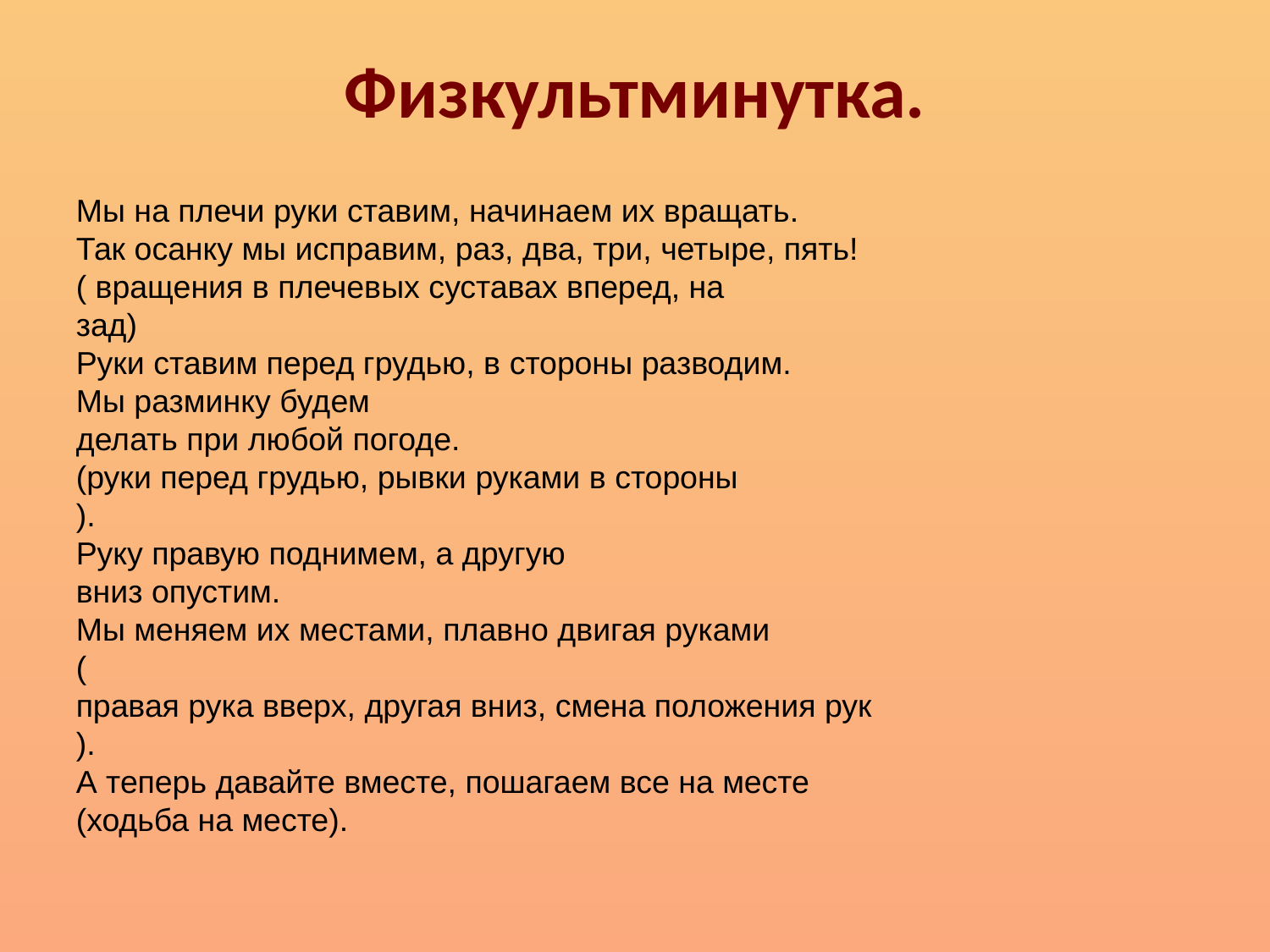

# Физкультминутка.

Мы на плечи руки ставим, начинаем их вращать.
Так осанку мы исправим, раз, два, три, четыре, пять!
( вращения в плечевых суставах вперед, на
зад)
Руки ставим перед грудью, в стороны разводим.
Мы разминку будем
делать при любой погоде.
(руки перед грудью, рывки руками в стороны
).
Руку правую поднимем, а другую
вниз опустим.
Мы меняем их местами, плавно двигая руками
(
правая рука вверх, другая вниз, смена положения рук
).
А теперь давайте вместе, пошагаем все на месте
(ходьба на месте).